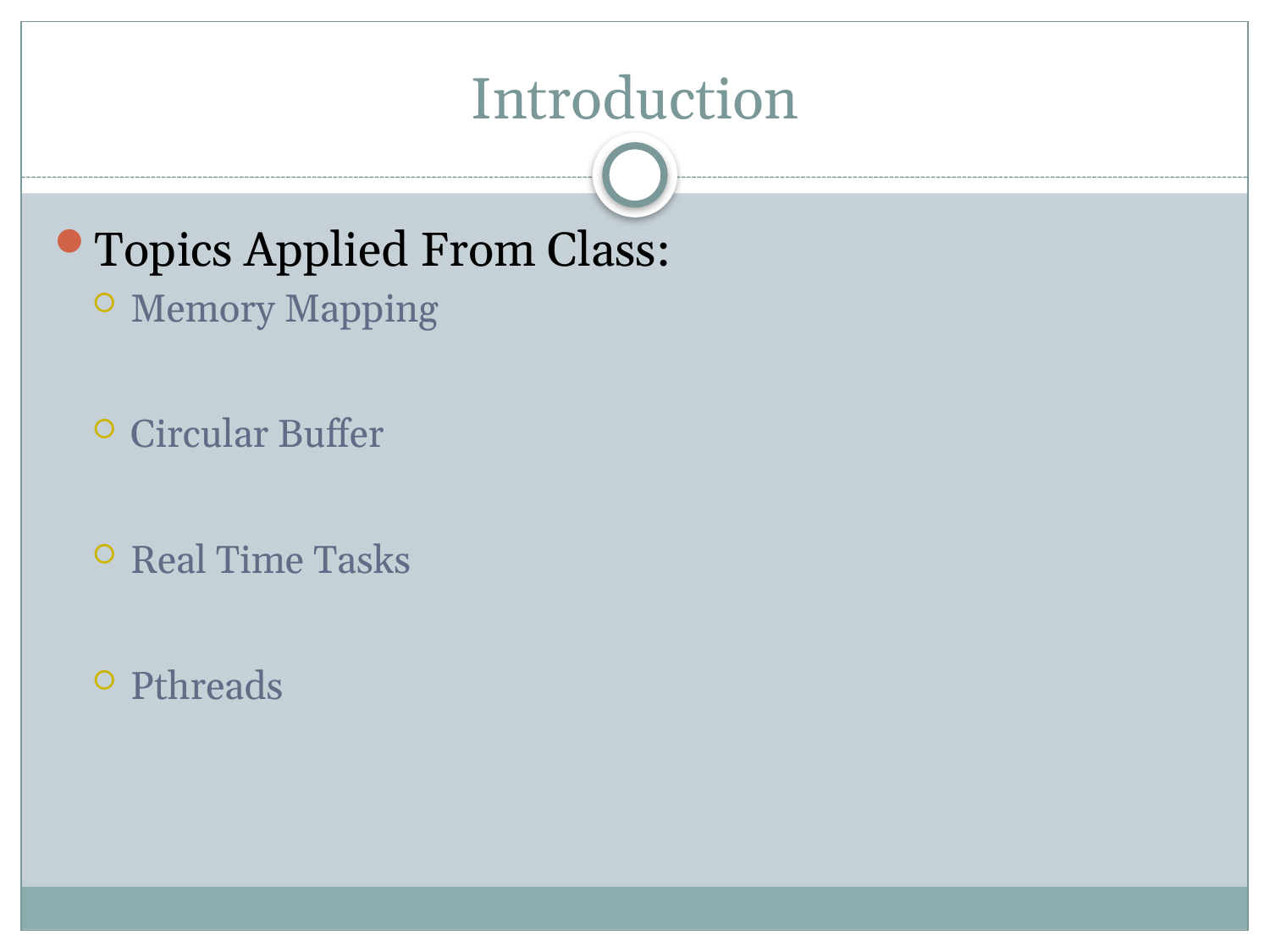

# Introduction
Topics Applied From Class:
Memory Mapping

Circular Buffer

Real Time Tasks

Pthreads